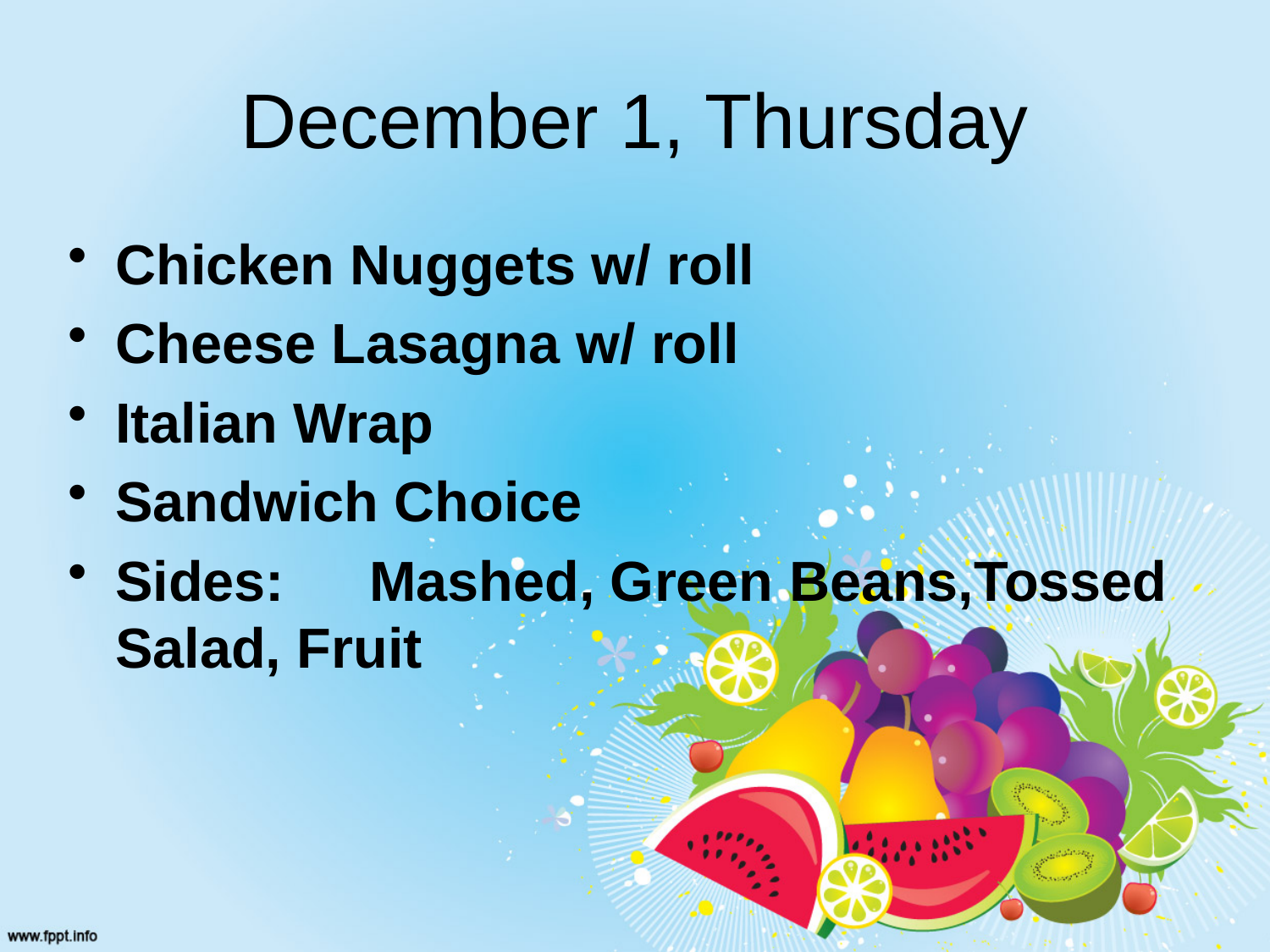

# December 1, Thursday
Chicken Nuggets w/ roll
Cheese Lasagna w/ roll
Italian Wrap
Sandwich Choice
Sides:  	Mashed, Green Beans,Tossed Salad, Fruit